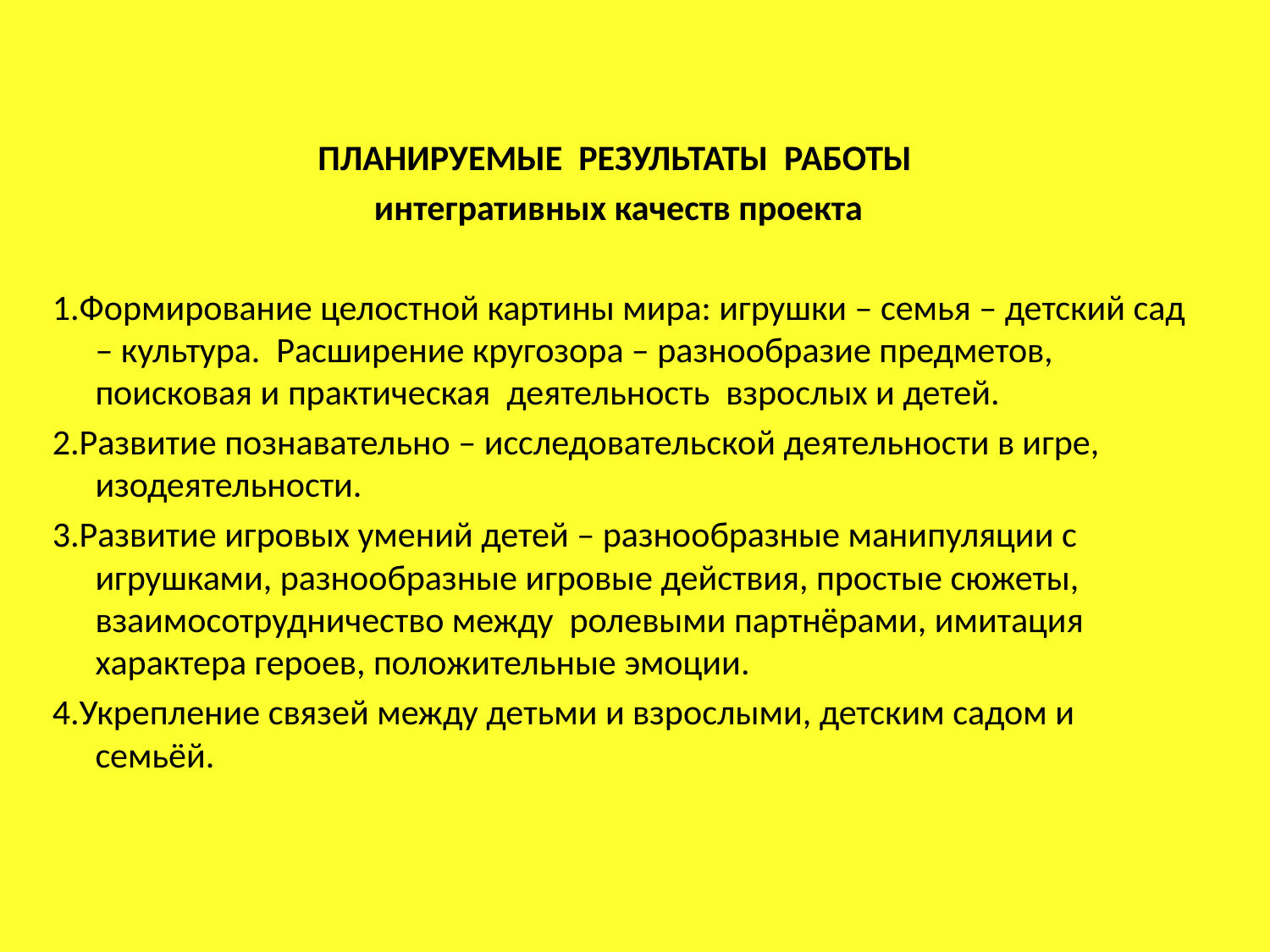

ПЛАНИРУЕМЫЕ  РЕЗУЛЬТАТЫ  РАБОТЫ
                                        интегративных качеств проекта

1.Формирование целостной картины мира: игрушки – семья – детский сад – культура.  Расширение кругозора – разнообразие предметов, поисковая и практическая  деятельность  взрослых и детей.
2.Развитие познавательно – исследовательской деятельности в игре, изодеятельности.
3.Развитие игровых умений детей – разнообразные манипуляции с игрушками, разнообразные игровые действия, простые сюжеты,            взаимосотрудничество между  ролевыми партнёрами, имитация характера героев, положительные эмоции.
4.Укрепление связей между детьми и взрослыми, детским садом и семьёй.